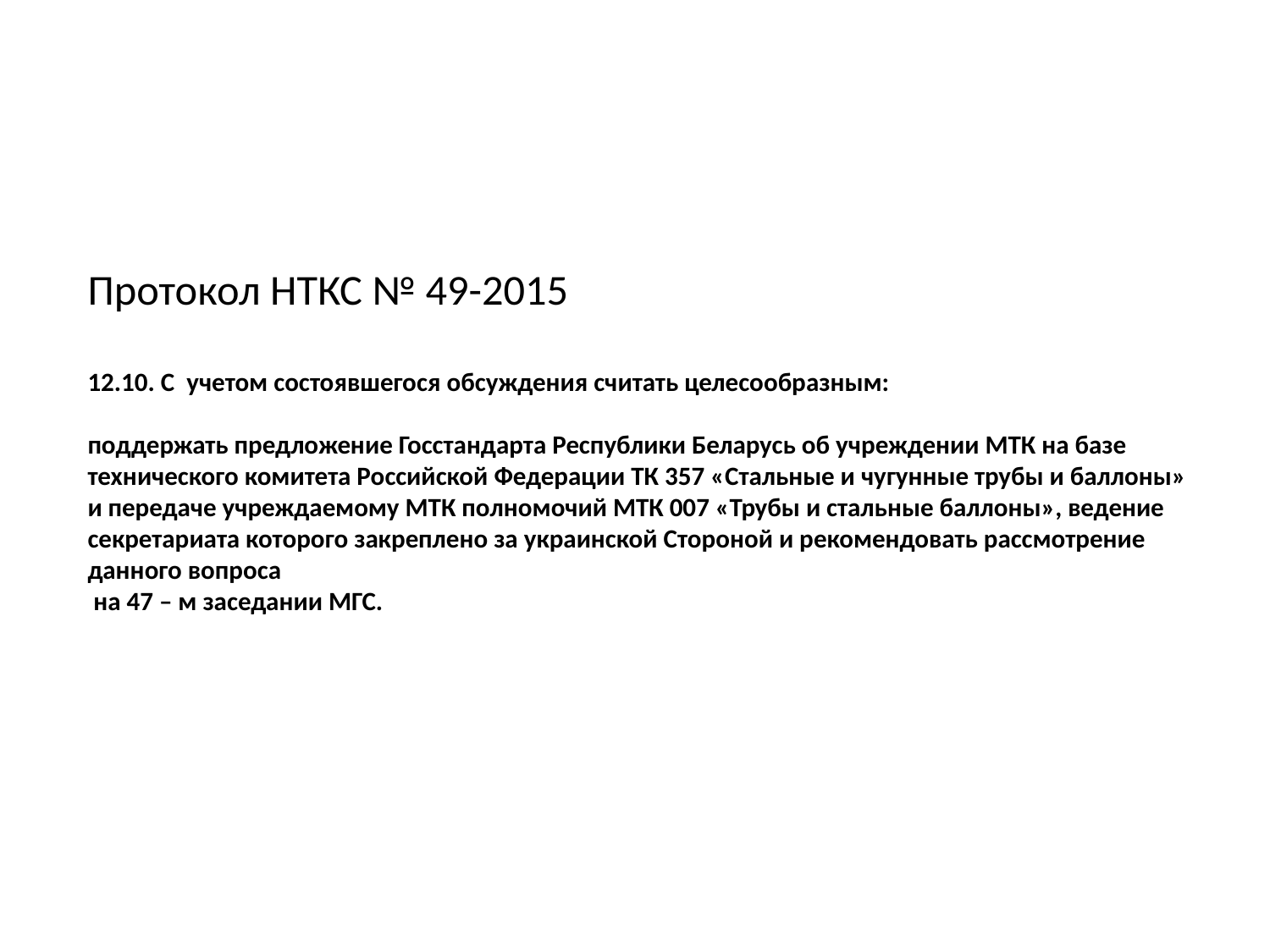

# Протокол НТКС № 49-2015 12.10. С  учетом состоявшегося обсуждения считать целесообразным: поддержать предложение Госстандарта Республики Беларусь об учреждении МТК на базе технического комитета Российской Федерации ТК 357 «Стальные и чугунные трубы и баллоны» и передаче учреждаемому МТК полномочий МТК 007 «Трубы и стальные баллоны», ведение секретариата которого закреплено за украинской Стороной и рекомендовать рассмотрение данного вопроса на 47 – м заседании МГС.